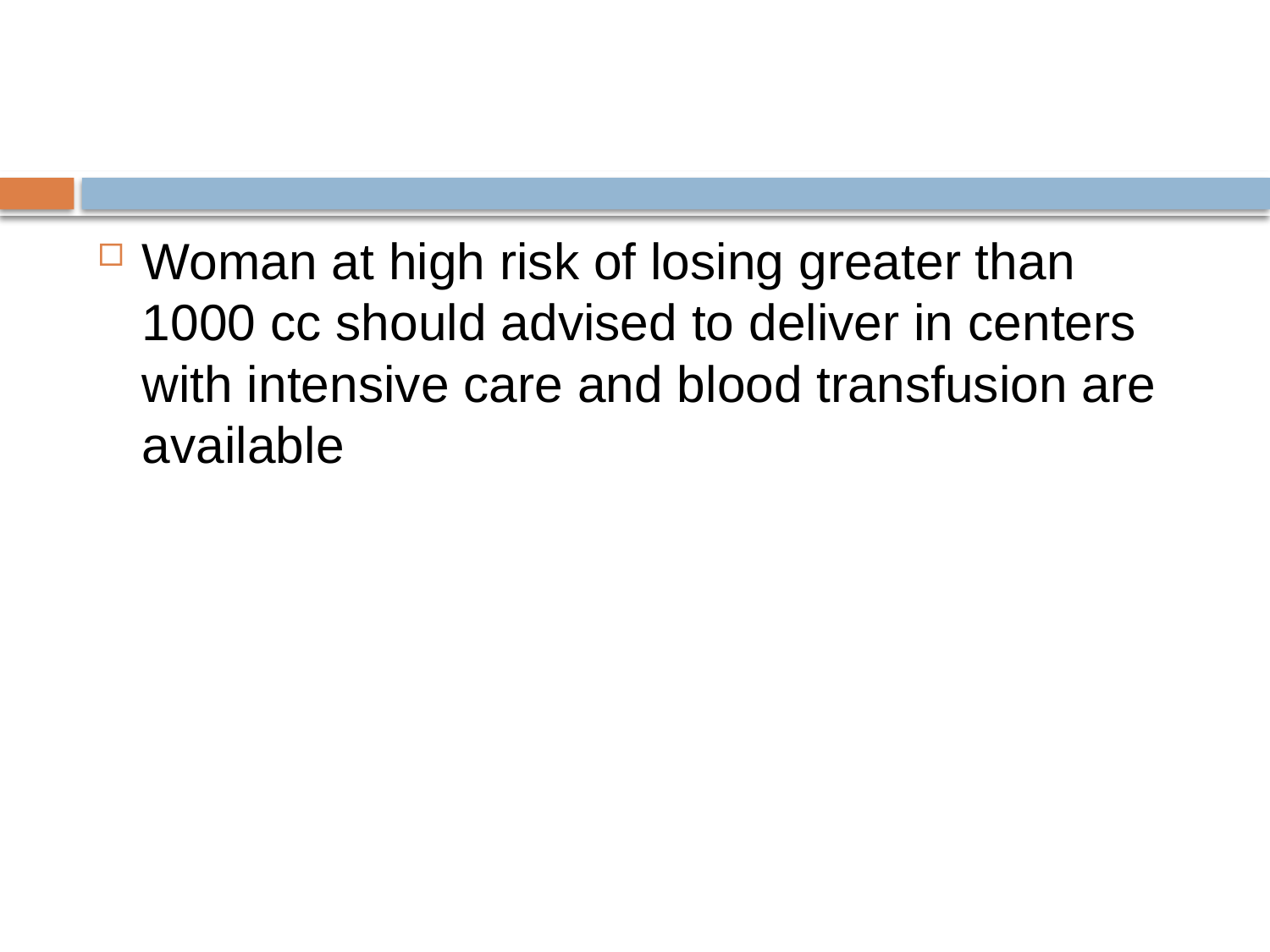

#
Woman at high risk of losing greater than 1000 cc should advised to deliver in centers with intensive care and blood transfusion are available